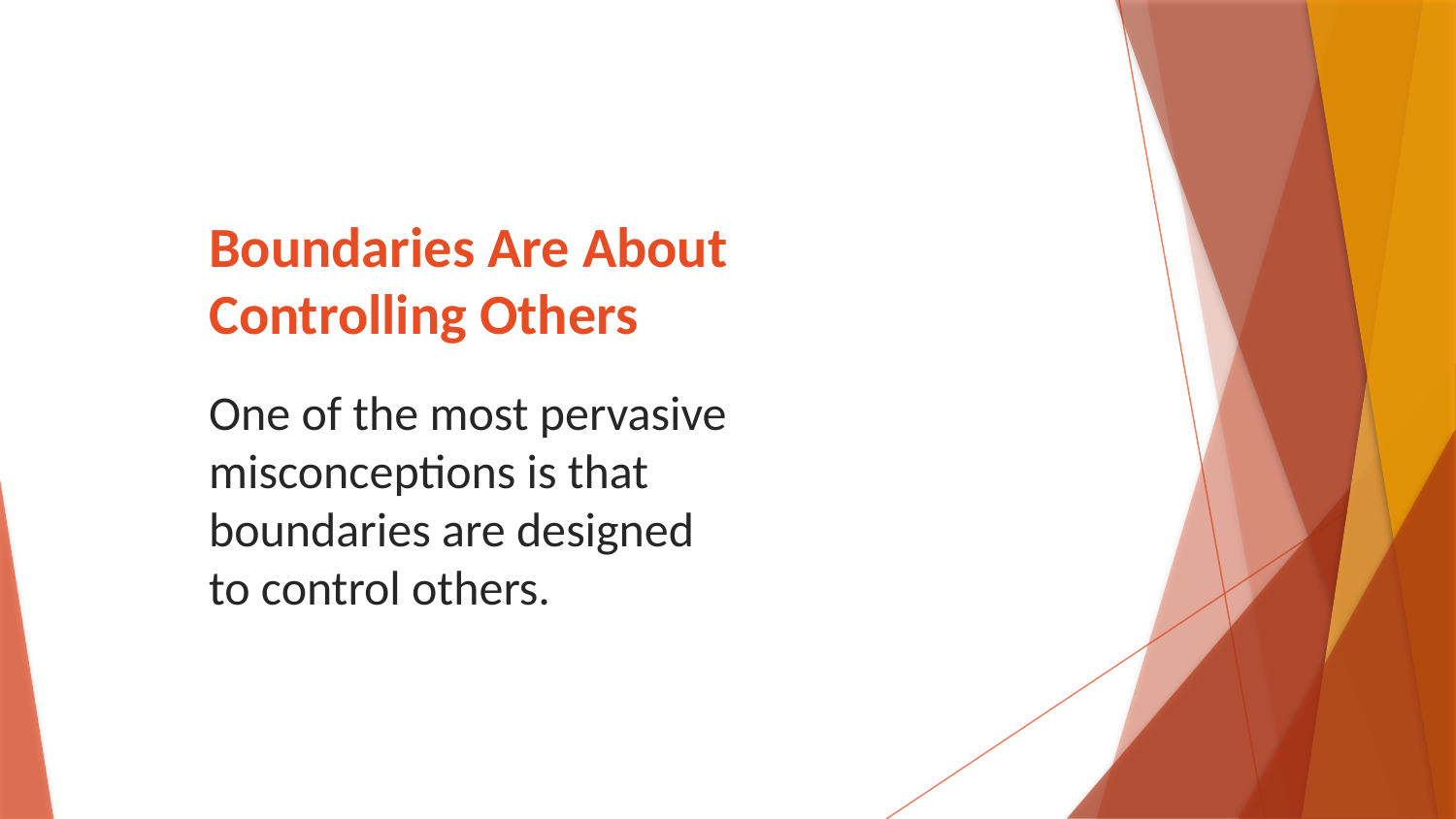

# Boundaries Are About Controlling Others
One of the most pervasive misconceptions is that boundaries are designed
to control others.